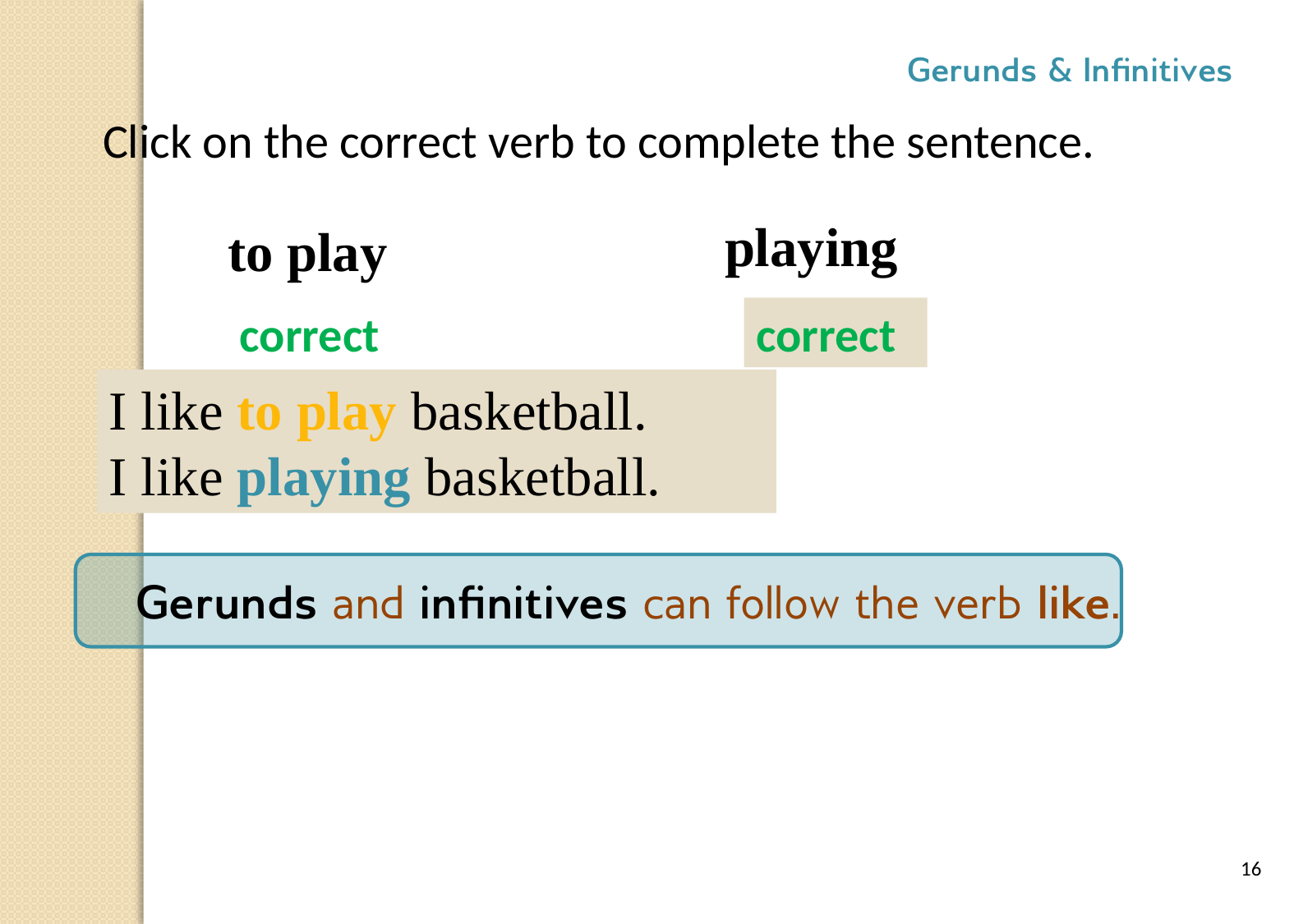

Gerunds & Infinitives
Click on the correct verb to complete the sentence.
playing
to play
correct
correct
I like to play basketball.
I like playing basketball.
I like ________ basketball.

Gerunds and infinitives can follow the verb like.
16